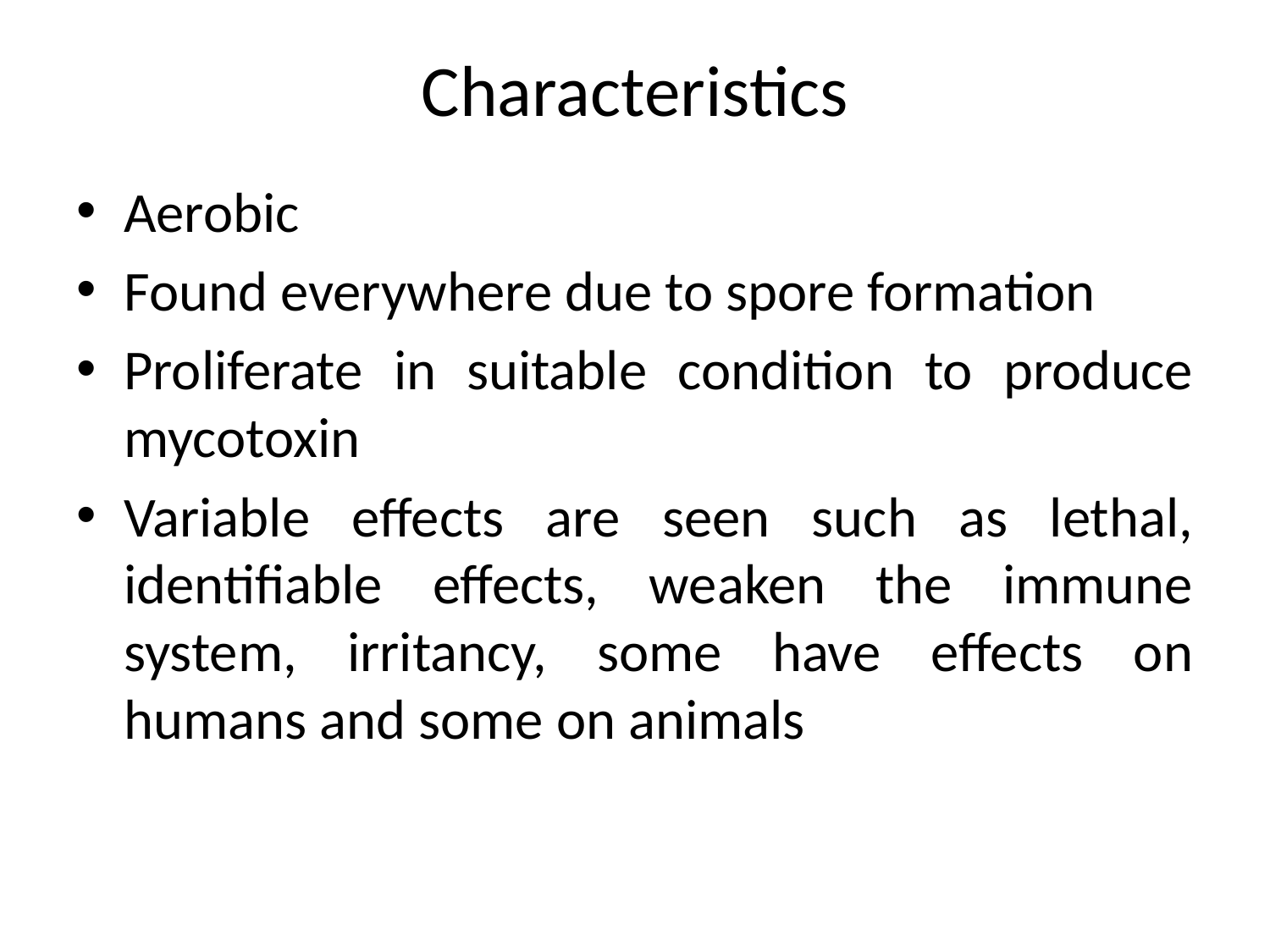

# Characteristics
Aerobic
Found everywhere due to spore formation
Proliferate in suitable condition to produce mycotoxin
Variable effects are seen such as lethal, identifiable effects, weaken the immune system, irritancy, some have effects on humans and some on animals